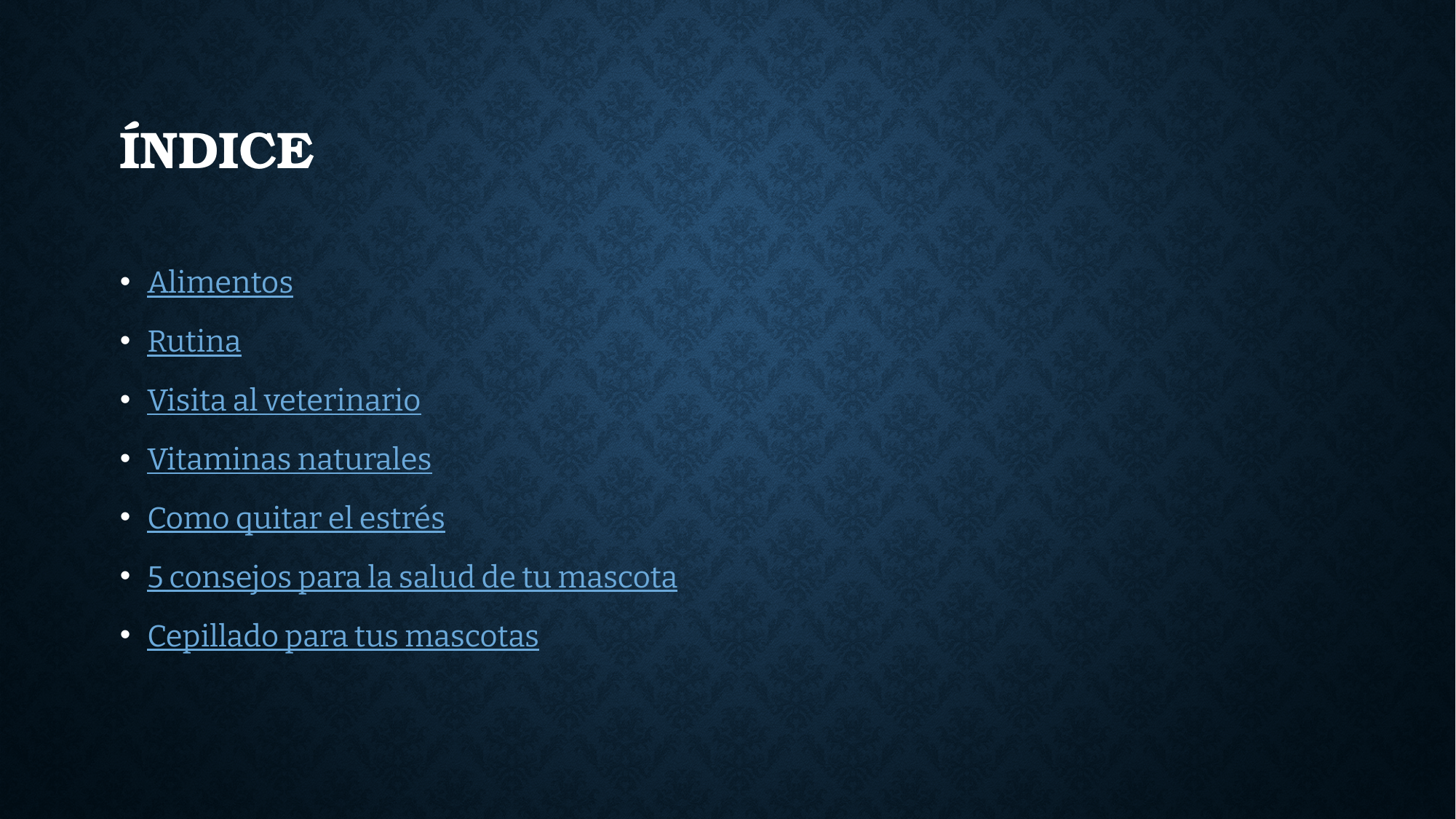

# índice
Alimentos
Rutina
Visita al veterinario
Vitaminas naturales
Como quitar el estrés
5 consejos para la salud de tu mascota
Cepillado para tus mascotas